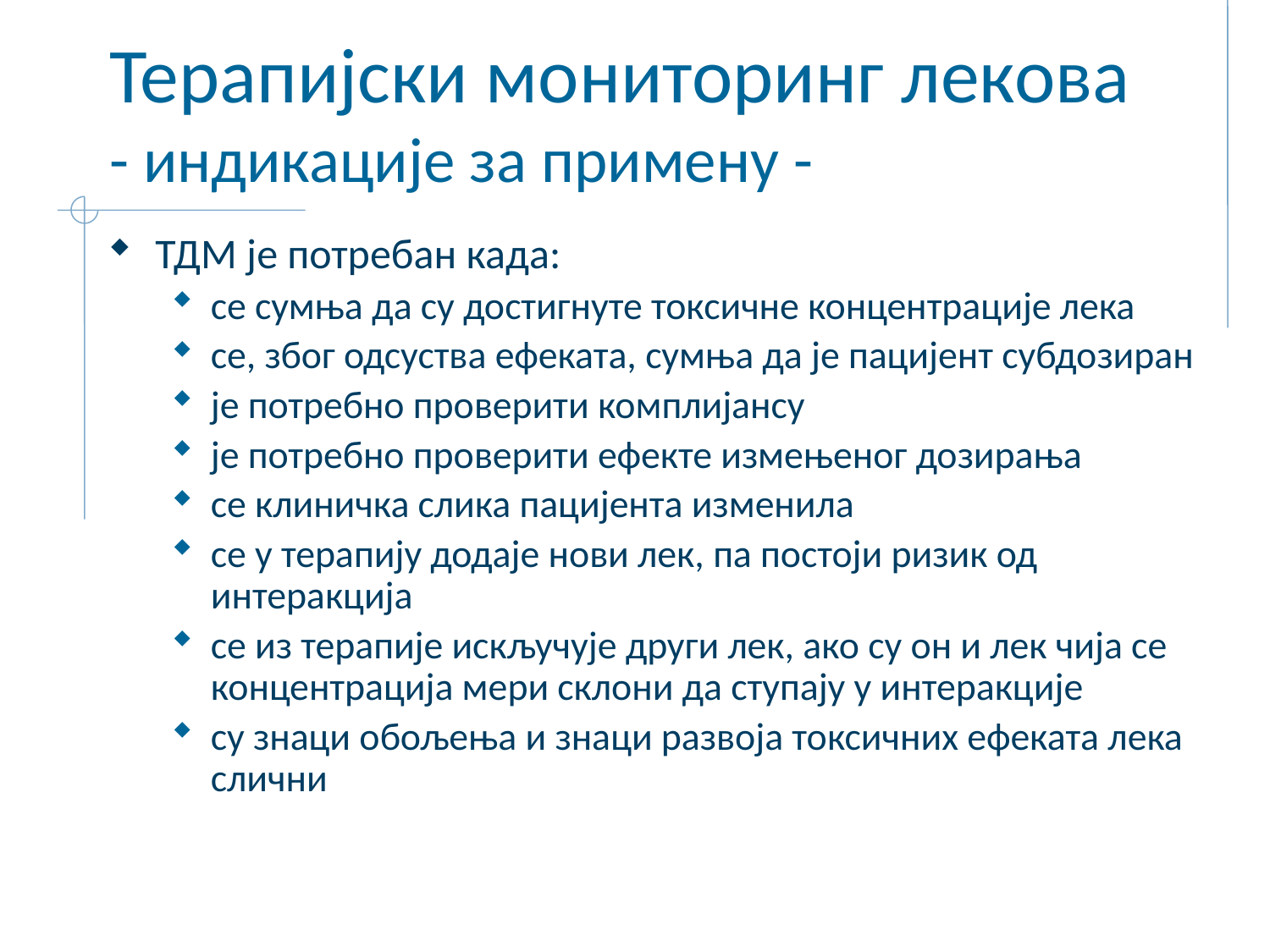

# Терапијски мониторинг лекова - индикације за примену -
ТДМ је потребан када:
се сумња да су достигнуте токсичне концентрације лека
се, због одсуства ефеката, сумња да је пацијент субдозиран
је потребно проверити комплијансу
је потребно проверити ефекте измењеног дозирања
се клиничка слика пацијента изменила
се у терапију додаје нови лек, па постоји ризик од интеракција
се из терапије искључује други лек, ако су он и лек чија се концентрација мери склони да ступају у интеракције
су знаци обољења и знаци развоја токсичних ефеката лека слични